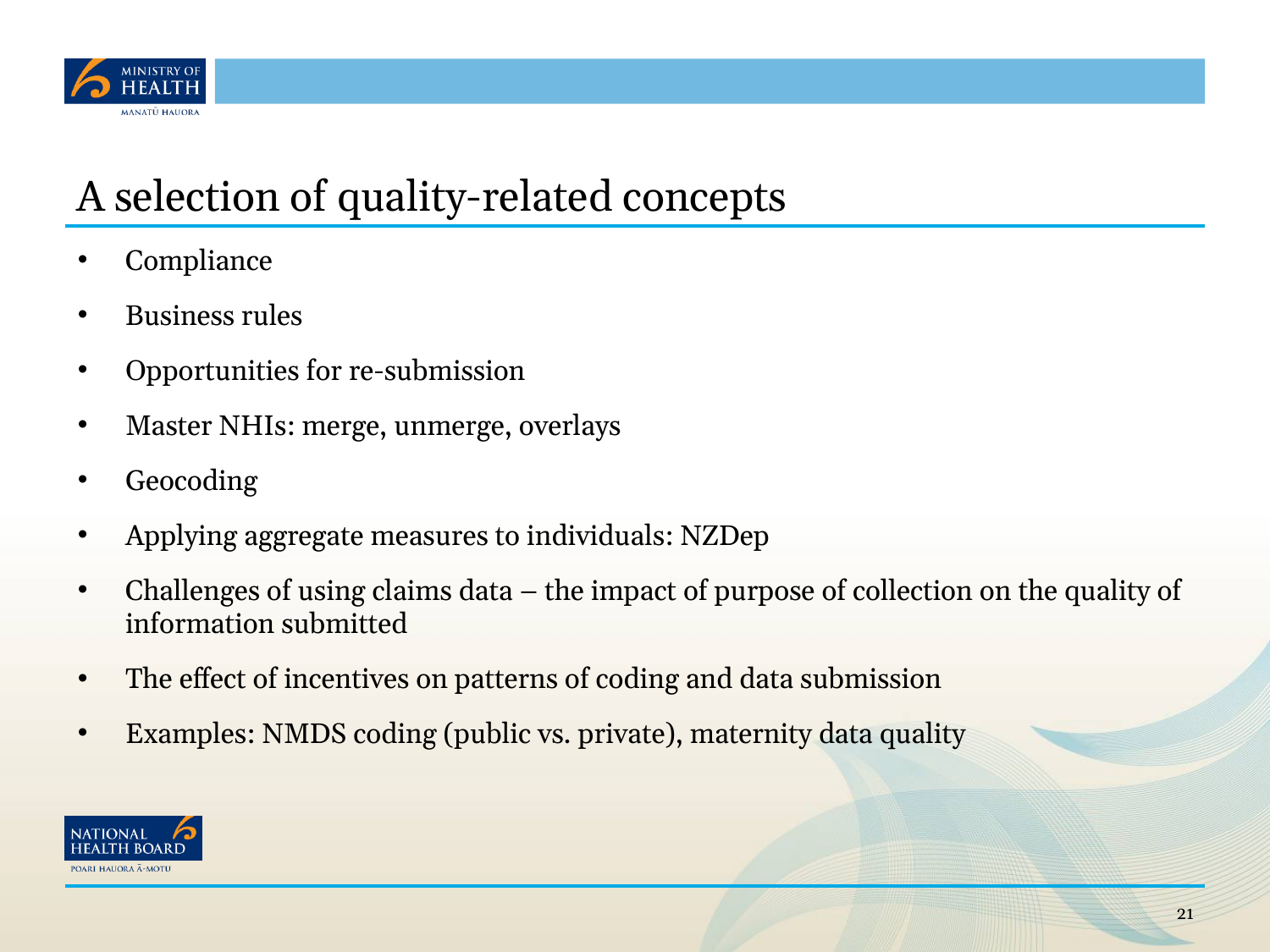

# A selection of quality-related concepts
Compliance
Business rules
Opportunities for re-submission
Master NHIs: merge, unmerge, overlays
Geocoding
Applying aggregate measures to individuals: NZDep
Challenges of using claims data – the impact of purpose of collection on the quality of information submitted
The effect of incentives on patterns of coding and data submission
Examples: NMDS coding (public vs. private), maternity data quality
21